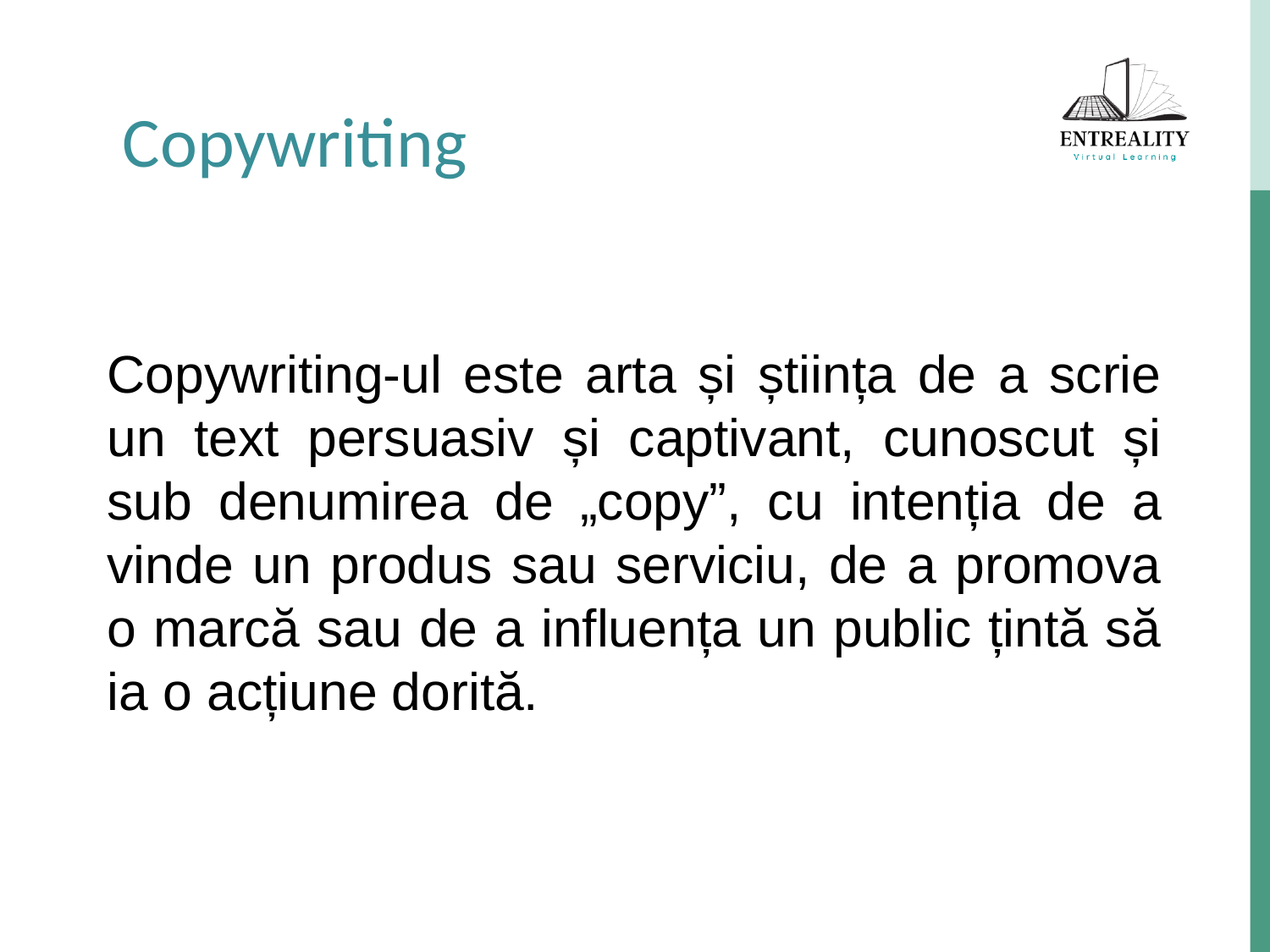

Copywriting
Copywriting-ul este arta și știința de a scrie un text persuasiv și captivant, cunoscut și sub denumirea de „copy”, cu intenția de a vinde un produs sau serviciu, de a promova o marcă sau de a influența un public țintă să ia o acțiune dorită.